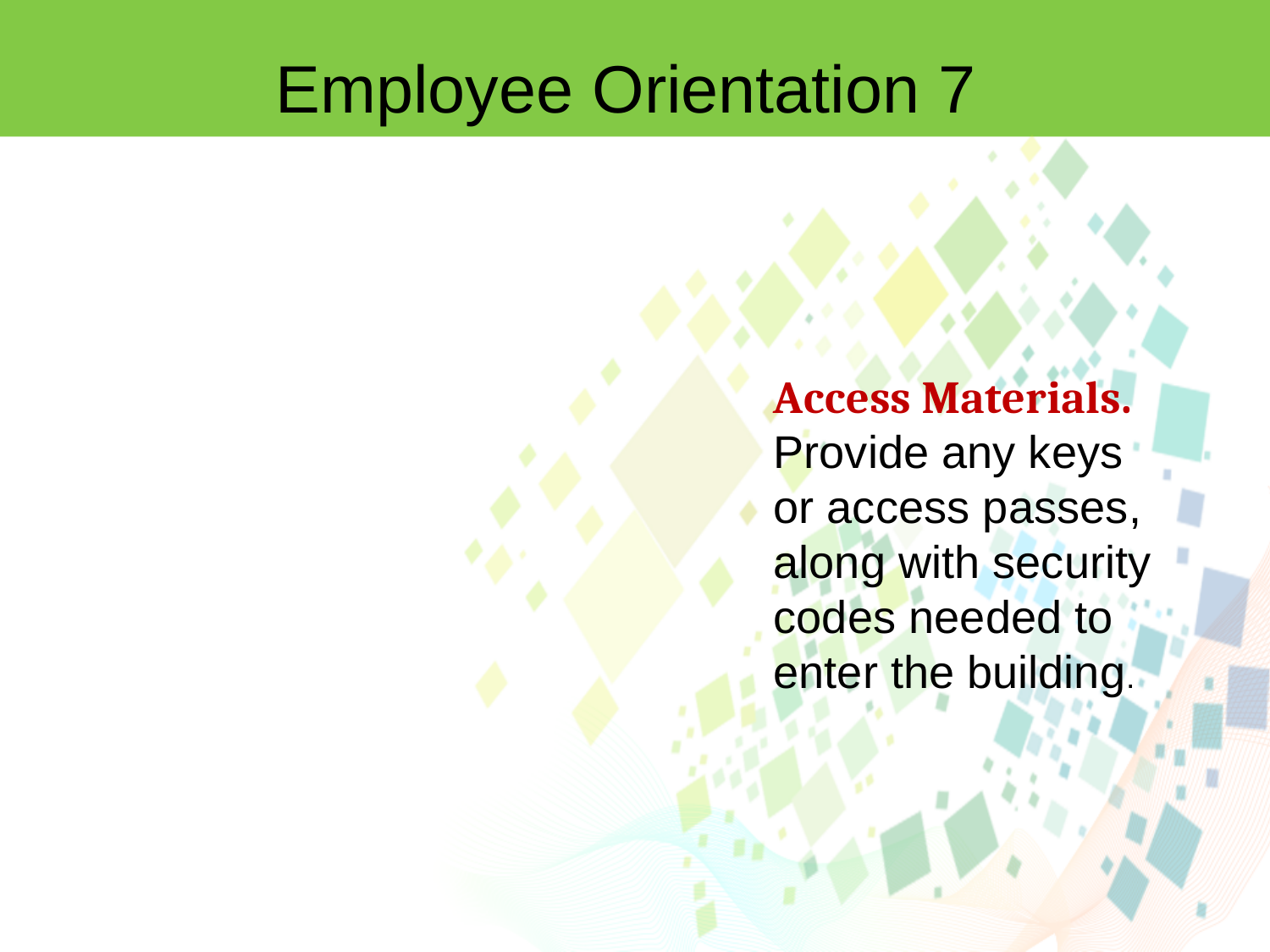

Employee Orientation 7
Access Materials.
Provide any keys or access passes, along with security codes needed to enter the building.